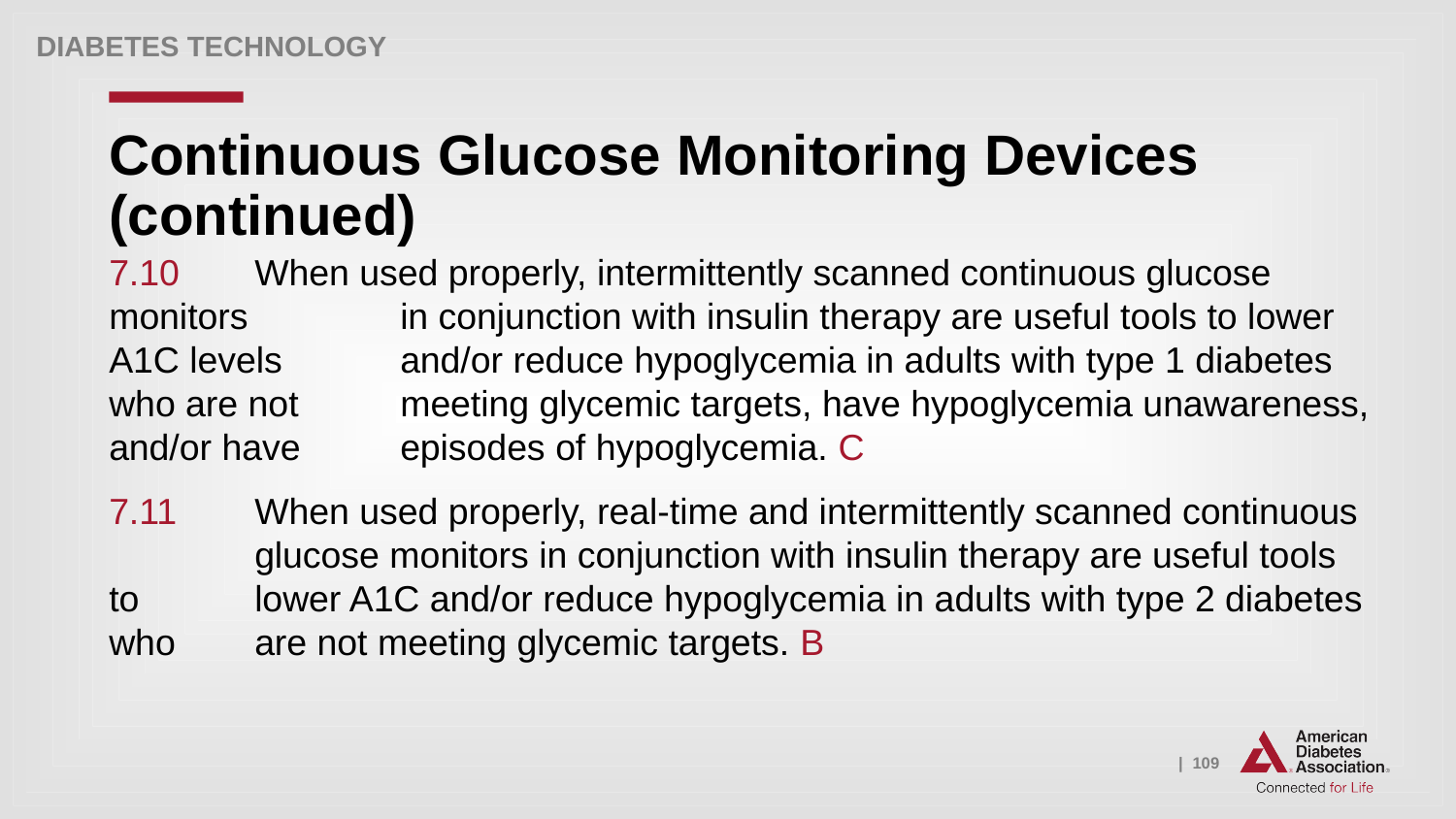

Diabetes Technology
# Continuous Glucose Monitoring Devices (continued)
7.10 	When used properly, intermittently scanned continuous glucose monitors 	in conjunction with insulin therapy are useful tools to lower A1C levels 	and/or reduce hypoglycemia in adults with type 1 diabetes who are not 	meeting glycemic targets, have hypoglycemia unawareness, and/or have 	episodes of hypoglycemia. C
7.11 	When used properly, real-time and intermittently scanned continuous 	glucose monitors in conjunction with insulin therapy are useful tools to 	lower A1C and/or reduce hypoglycemia in adults with type 2 diabetes who 	are not meeting glycemic targets. B